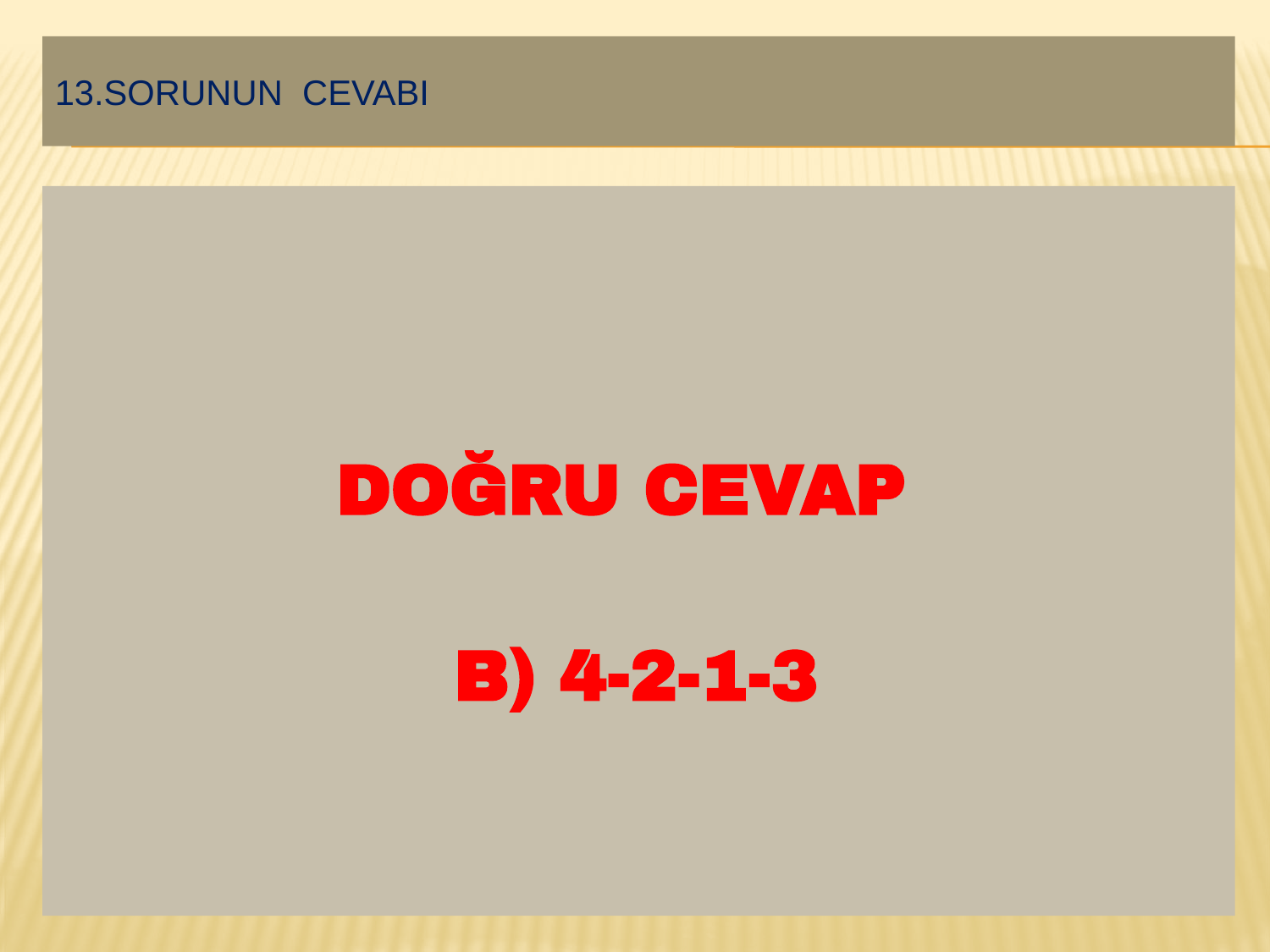

# 13.soruNUN  CEVABI

          DOĞRU CEVAP
                 B) 4-2-1-3